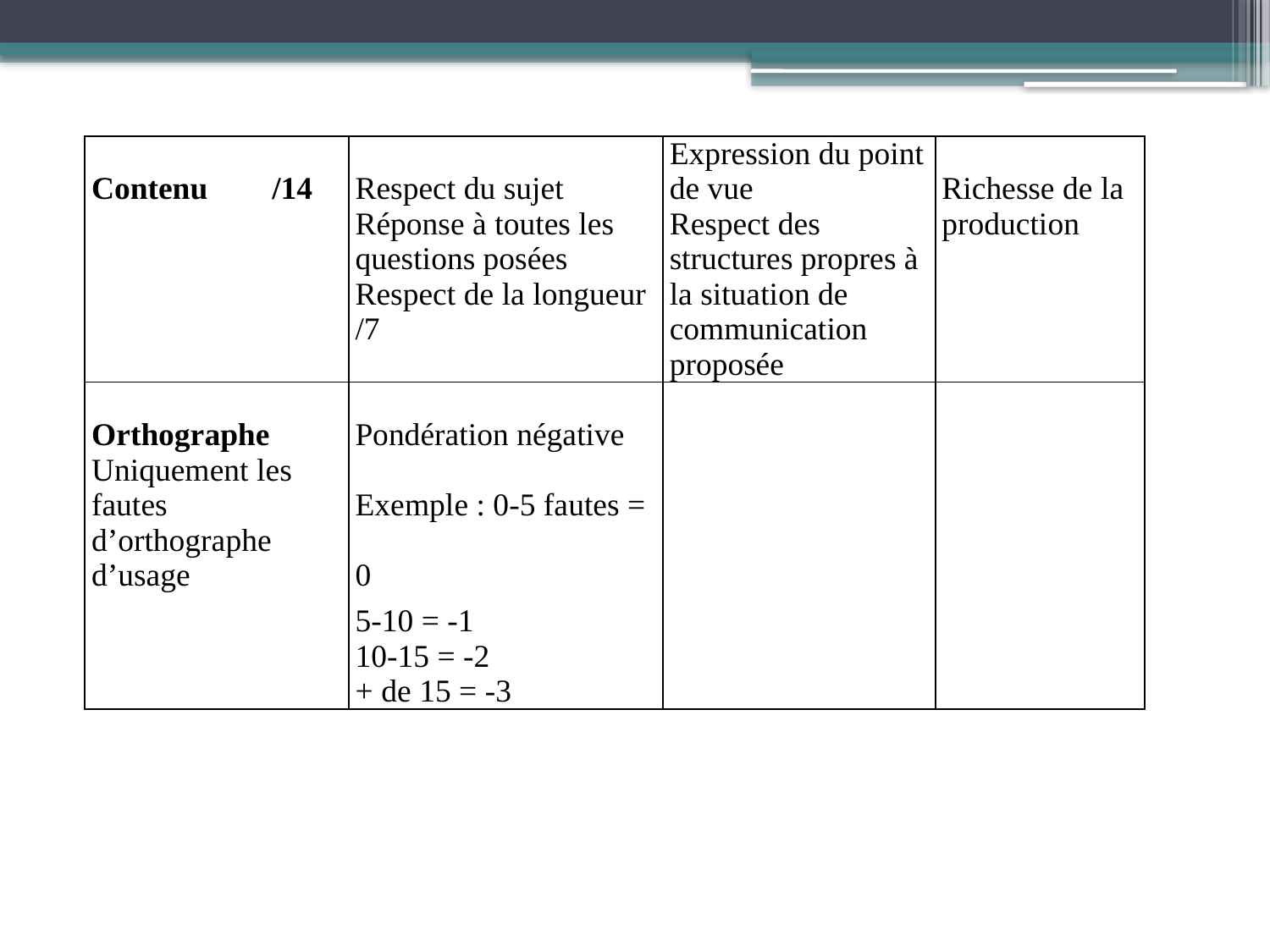

| Contenu /14 | Respect du sujet Réponse à toutes les questions posées Respect de la longueur /7 | Expression du point de vue Respect des structures propres à la situation de communication proposée | Richesse de la production |
| --- | --- | --- | --- |
| Orthographe Uniquement les fautes d’orthographe d’usage | Pondération négative  Exemple : 0-5 fautes = 0 5-10 = -1 10-15 = -2 + de 15 = -3 |  |  |